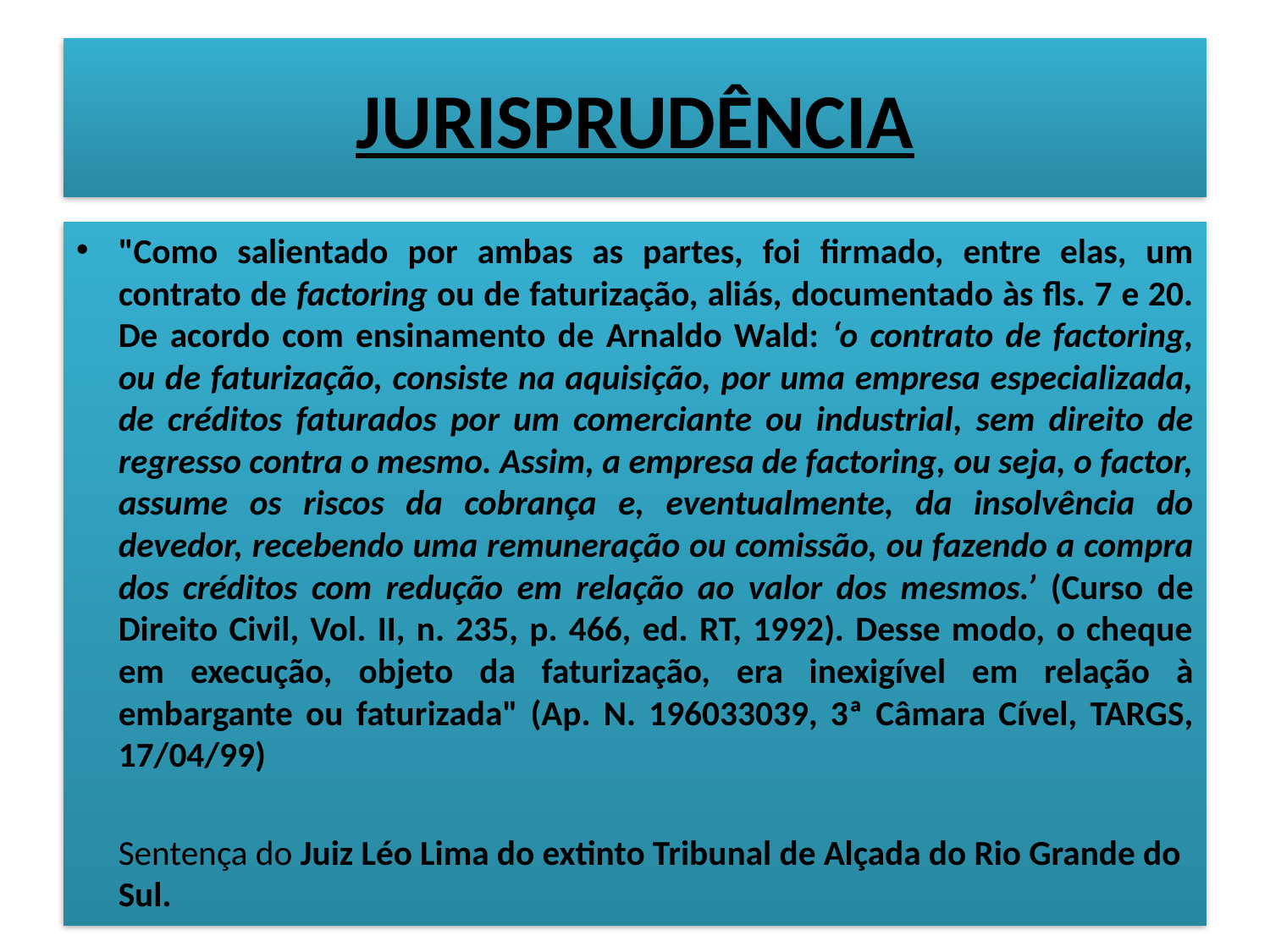

# JURISPRUDÊNCIA
"Como salientado por ambas as partes, foi firmado, entre elas, um contrato de factoring ou de faturização, aliás, documentado às fls. 7 e 20. De acordo com ensinamento de Arnaldo Wald: ‘o contrato de factoring, ou de faturização, consiste na aquisição, por uma empresa especializada, de créditos faturados por um comerciante ou industrial, sem direito de regresso contra o mesmo. Assim, a empresa de factoring, ou seja, o factor, assume os riscos da cobrança e, eventualmente, da insolvência do devedor, recebendo uma remuneração ou comissão, ou fazendo a compra dos créditos com redução em relação ao valor dos mesmos.’ (Curso de Direito Civil, Vol. II, n. 235, p. 466, ed. RT, 1992). Desse modo, o cheque em execução, objeto da faturização, era inexigível em relação à embargante ou faturizada" (Ap. N. 196033039, 3ª Câmara Cível, TARGS, 17/04/99)

	Sentença do Juiz Léo Lima do extinto Tribunal de Alçada do Rio Grande do Sul.